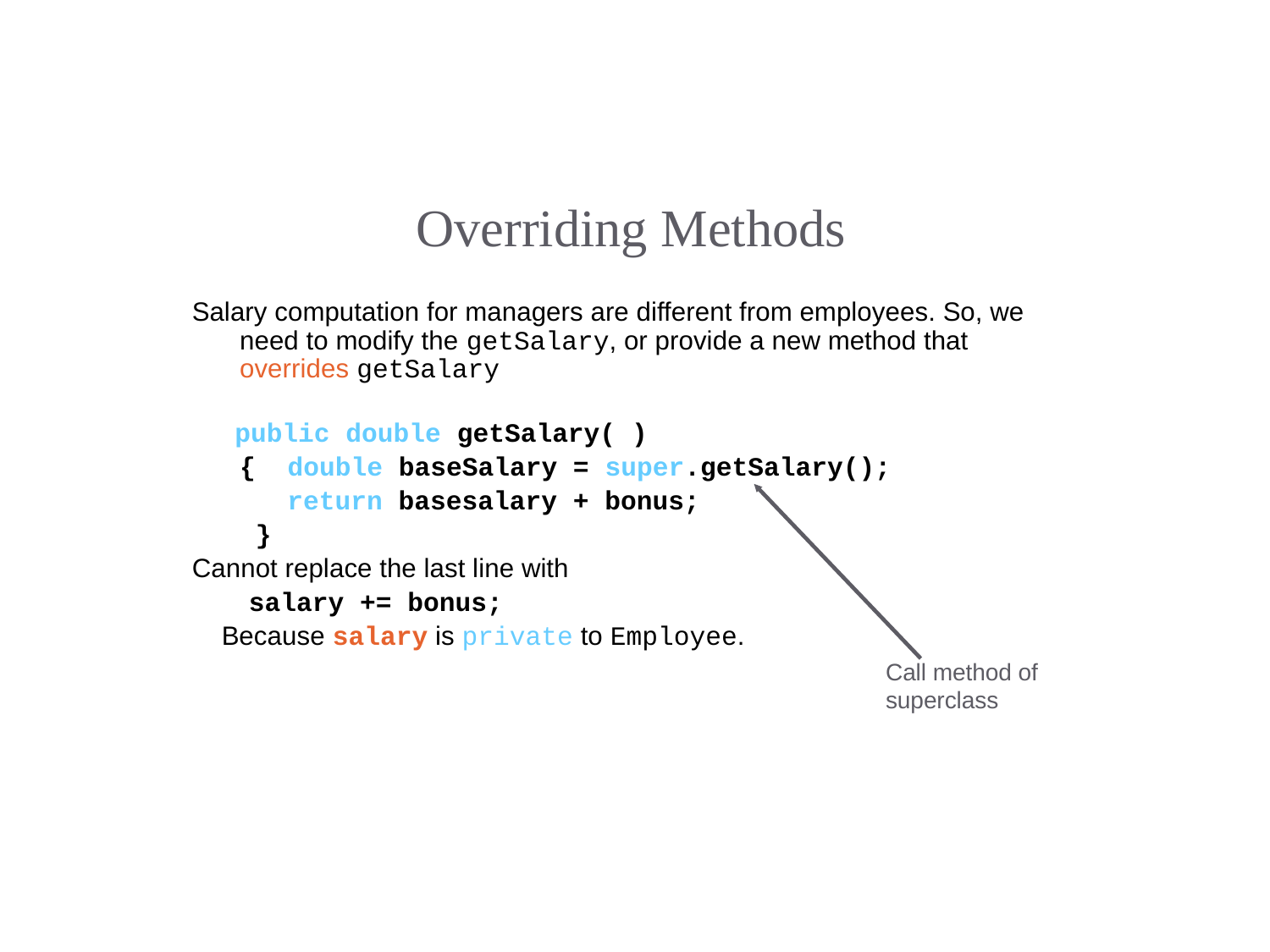

Overriding Methods
Salary computation for managers are different from employees. So, we need to modify the getSalary, or provide a new method that overrides getSalary

   public double getSalary( )
   {  double baseSalary = super.getSalary();
      return basesalary + bonus;
    }
Cannot replace the last line with
    salary += bonus;
    Because salary is private to Employee.

Call method of superclass